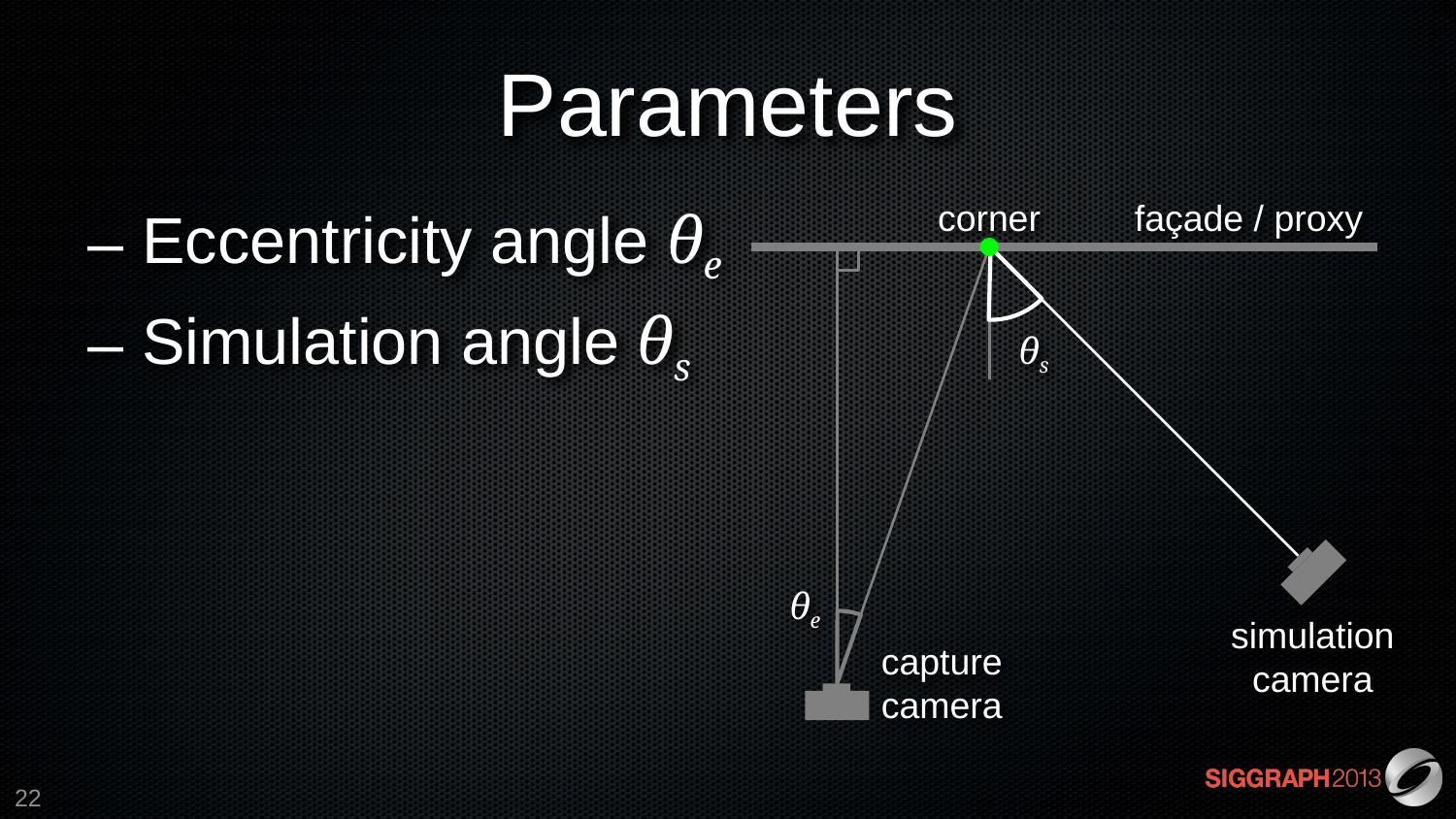

# Parameters

façade / proxy
corner
Eccentricity angle θe
Simulation angle θs

θs

θe
simulation
camera

capture
camera

22